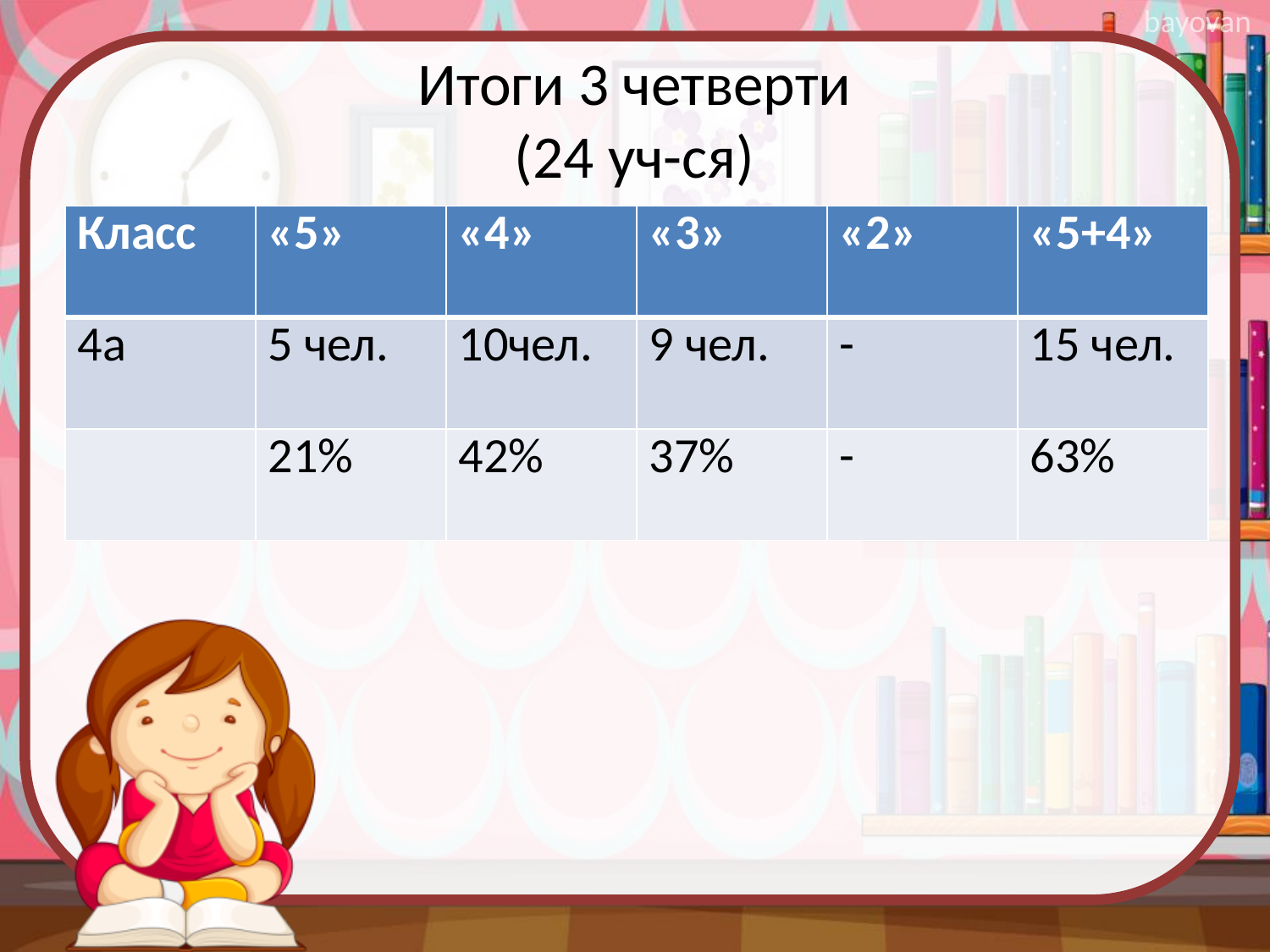

# Итоги 3 четверти (24 уч-ся)
| Класс | «5» | «4» | «3» | «2» | «5+4» |
| --- | --- | --- | --- | --- | --- |
| 4а | 5 чел. | 10чел. | 9 чел. | - | 15 чел. |
|  | 21% | 42% | 37% | - | 63% |